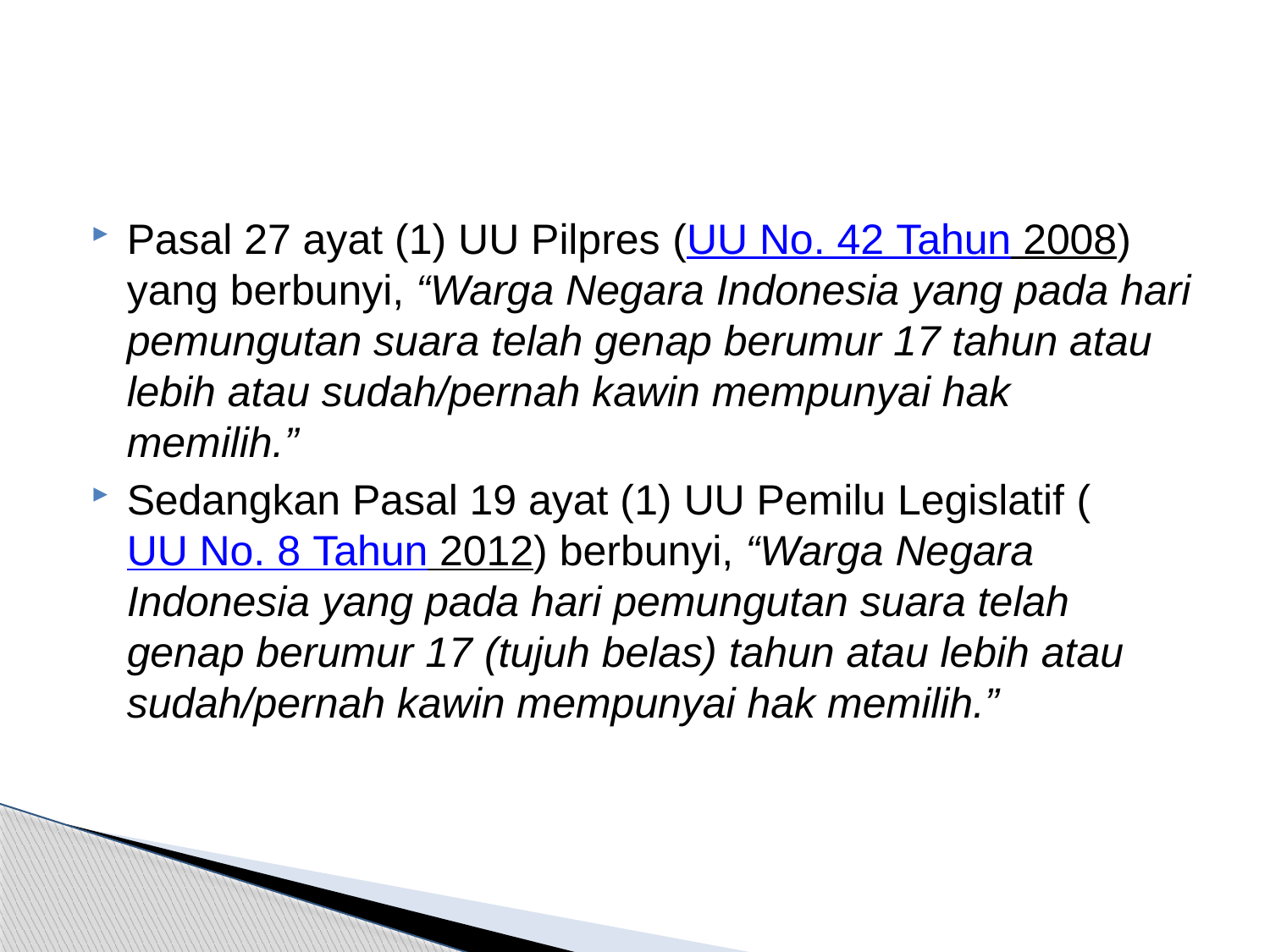

#
Pasal 27 ayat (1) UU Pilpres (UU No. 42 Tahun 2008) yang berbunyi, “Warga Negara Indonesia yang pada hari pemungutan suara telah genap berumur 17 tahun atau lebih atau sudah/pernah kawin mempunyai hak memilih.”
Sedangkan Pasal 19 ayat (1) UU Pemilu Legislatif ( UU No. 8 Tahun 2012) berbunyi, “Warga Negara Indonesia yang pada hari pemungutan suara telah genap berumur 17 (tujuh belas) tahun atau lebih atau sudah/pernah kawin mempunyai hak memilih.”